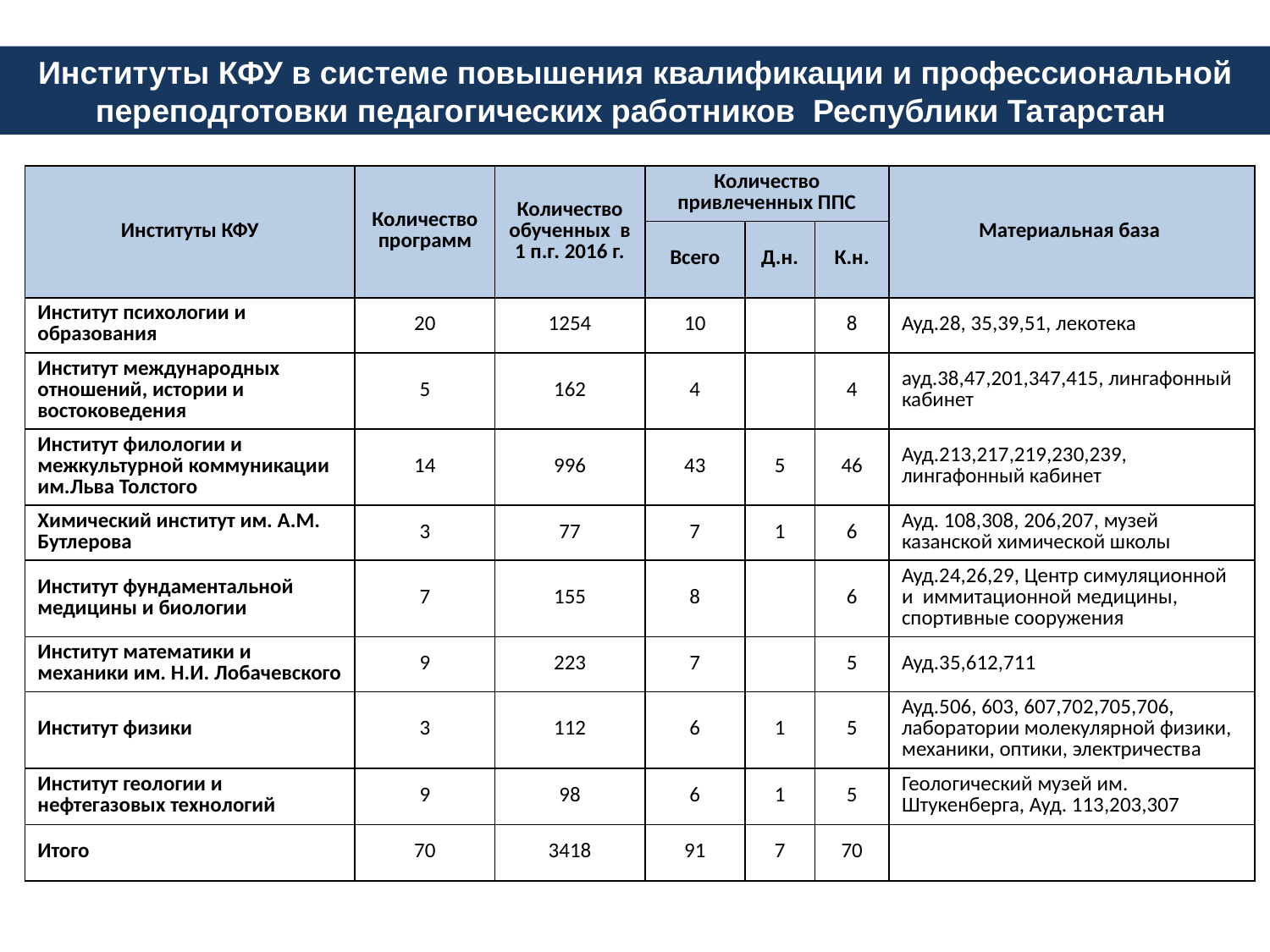

Институты КФУ в системе повышения квалификации и профессиональной переподготовки педагогических работников  Республики Татарстан
| Институты КФУ | Количество программ | Количество обученных в 1 п.г. 2016 г. | Количество привлеченных ППС |  |  | Материальная база |
| --- | --- | --- | --- | --- | --- | --- |
|  |  |  | Всего | Д.н. | К.н. |  |
| Институт психологии и образования | 20 | 1254 | 10 |  | 8 | Ауд.28, 35,39,51, лекотека |
| Институт международных отношений, истории и востоковедения | 5 | 162 | 4 |  | 4 | ауд.38,47,201,347,415, лингафонный кабинет |
| Институт филологии и межкультурной коммуникации им.Льва Толстого | 14 | 996 | 43 | 5 | 46 | Ауд.213,217,219,230,239, лингафонный кабинет |
| Химический институт им. А.М. Бутлерова | 3 | 77 | 7 | 1 | 6 | Ауд. 108,308, 206,207, музей казанской химической школы |
| Институт фундаментальной медицины и биологии | 7 | 155 | 8 |  | 6 | Ауд.24,26,29, Центр симуляционной и иммитационной медицины, спортивные сооружения |
| Институт математики и механики им. Н.И. Лобачевского | 9 | 223 | 7 |  | 5 | Ауд.35,612,711 |
| Институт физики | 3 | 112 | 6 | 1 | 5 | Ауд.506, 603, 607,702,705,706, лаборатории молекулярной физики, механики, оптики, электричества |
| Институт геологии и нефтегазовых технологий | 9 | 98 | 6 | 1 | 5 | Геологический музей им. Штукенберга, Ауд. 113,203,307 |
| Итого | 70 | 3418 | 91 | 7 | 70 |  |